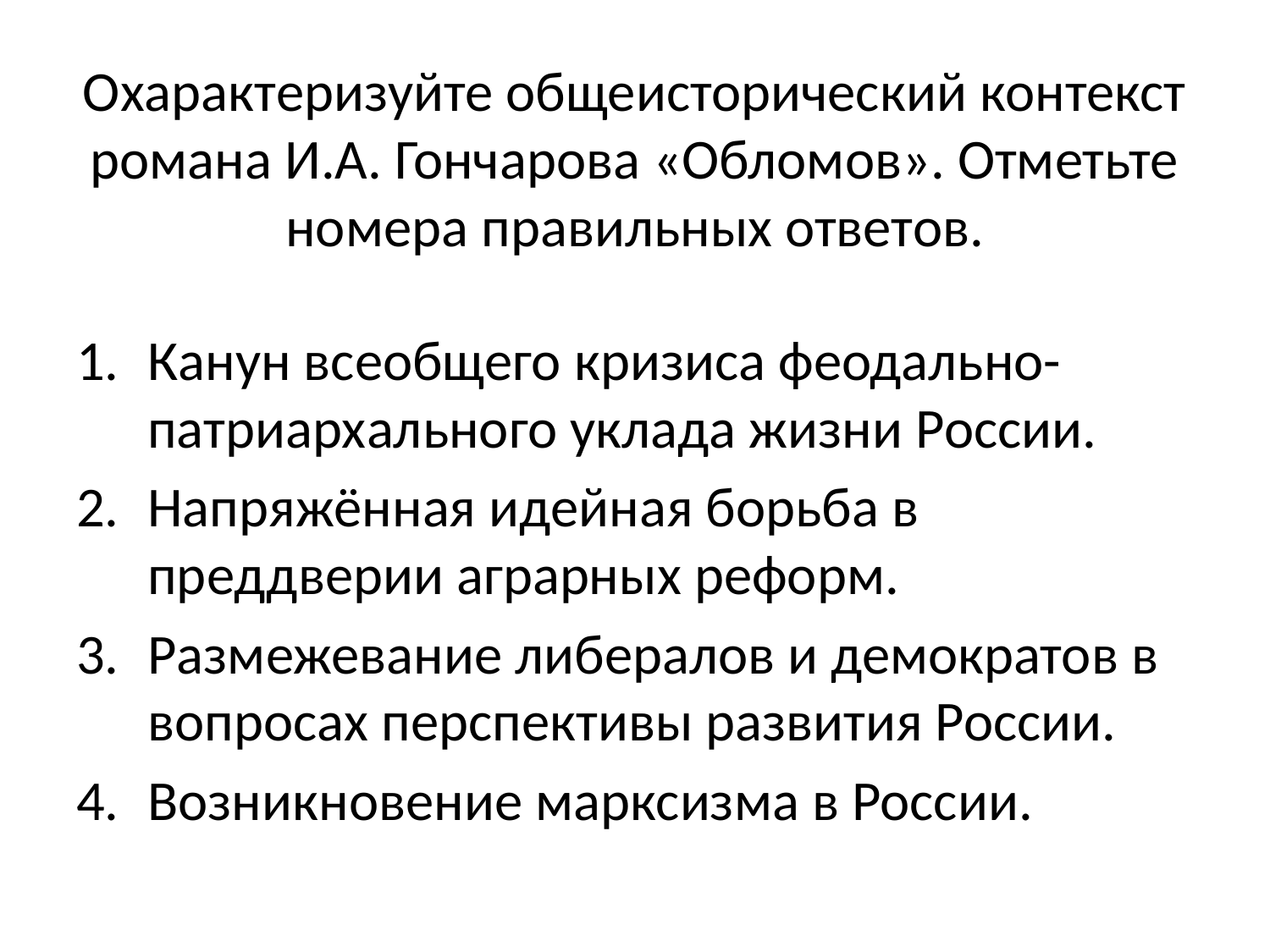

# Охарактеризуйте общеисторический контекст романа И.А. Гончарова «Обломов». Отметьте номера правильных ответов.
Канун всеобщего кризиса феодально-патриархального уклада жизни России.
Напряжённая идейная борьба в преддверии аграрных реформ.
Размежевание либералов и демократов в вопросах перспективы развития России.
Возникновение марксизма в России.